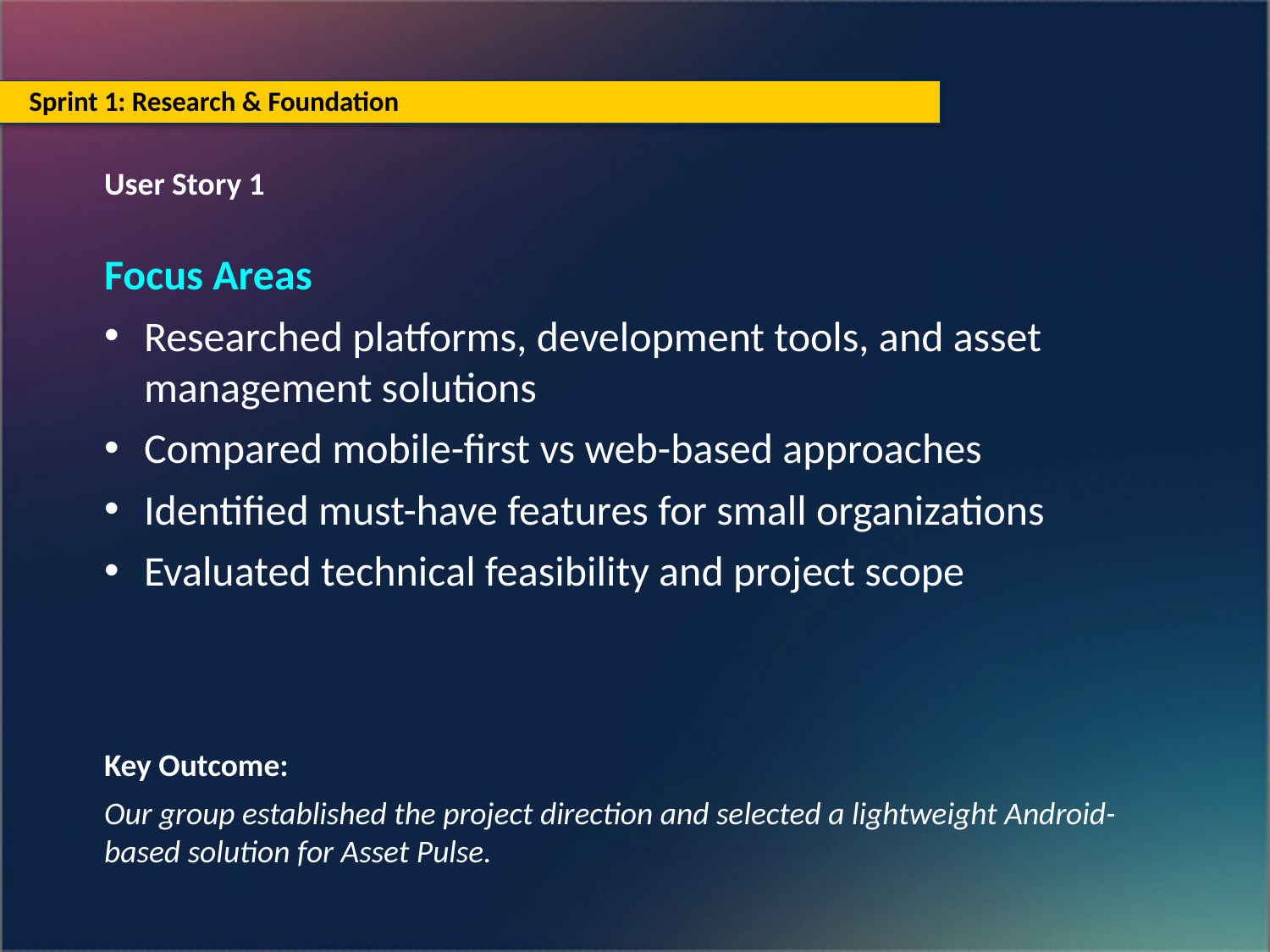

Sprint 1: Research & Foundation

User Story 1
Focus Areas
Researched platforms, development tools, and asset management solutions
Compared mobile-first vs web-based approaches
Identified must-have features for small organizations
Evaluated technical feasibility and project scope
Key Outcome:
Our group established the project direction and selected a lightweight Android-based solution for Asset Pulse.